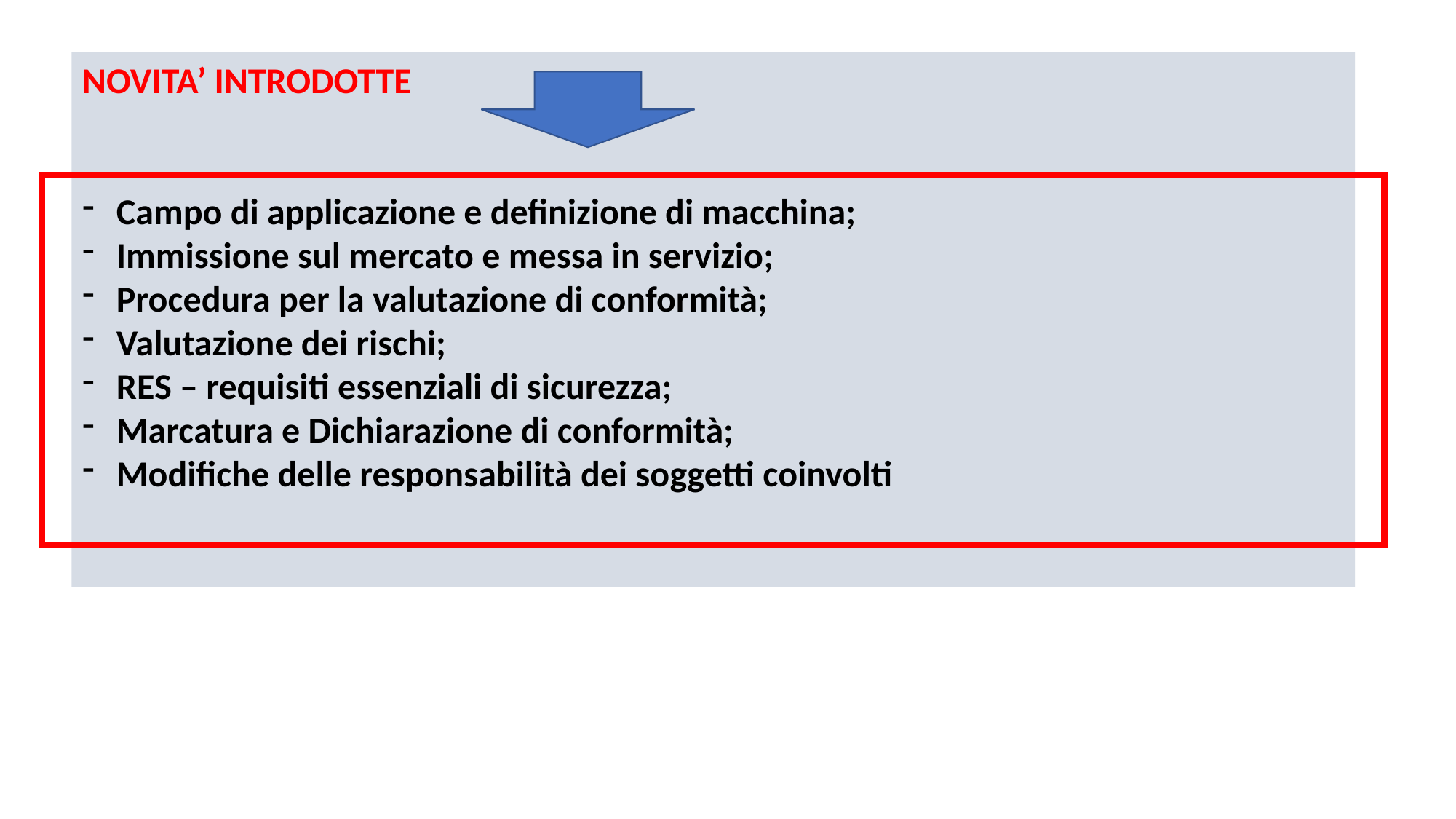

NOVITA’ INTRODOTTE

Campo di applicazione e definizione di macchina;
Immissione sul mercato e messa in servizio;
Procedura per la valutazione di conformità;
Valutazione dei rischi;
RES – requisiti essenziali di sicurezza;
Marcatura e Dichiarazione di conformità;
Modifiche delle responsabilità dei soggetti coinvolti